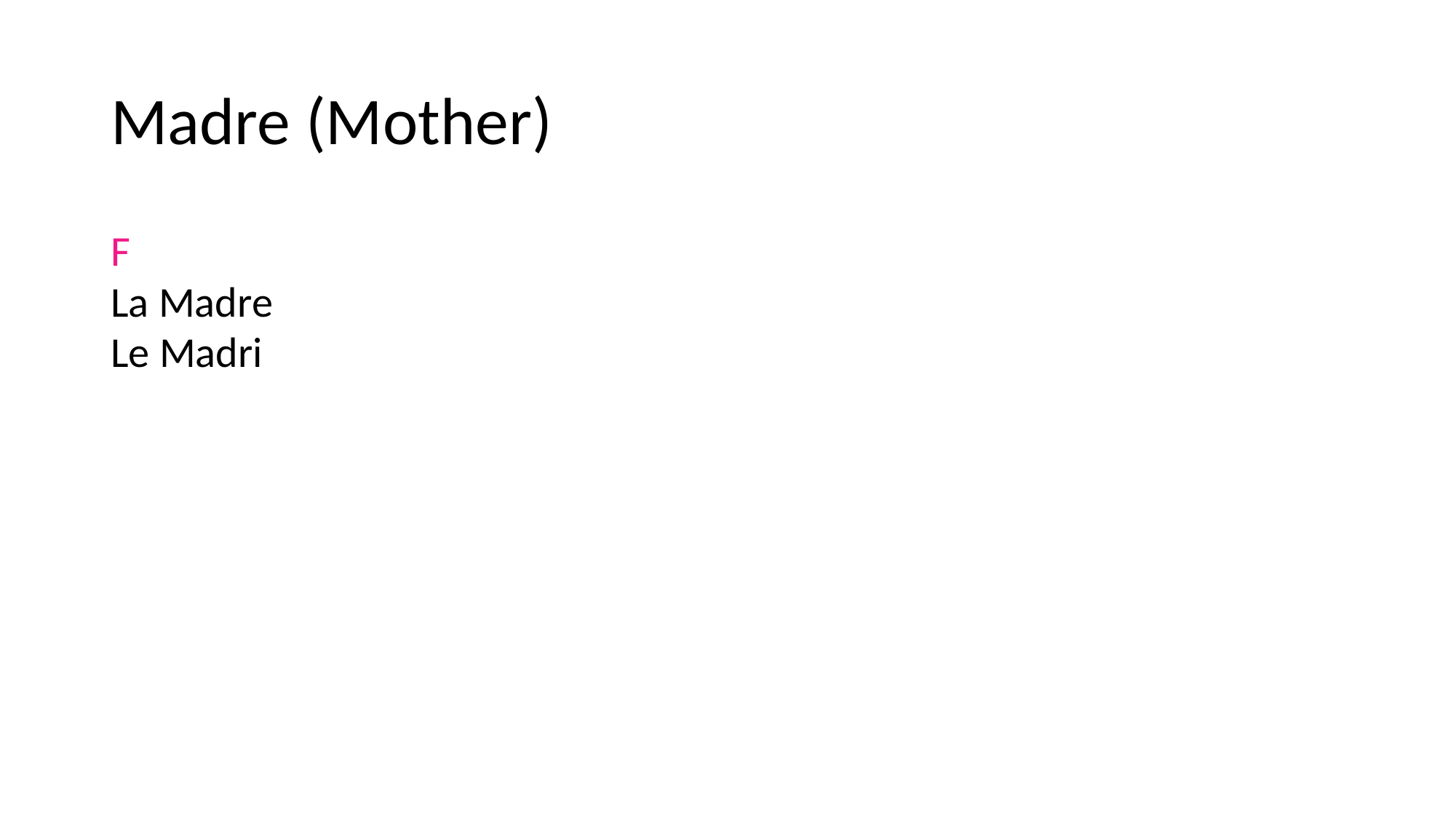

# Madre (Mother)
F
La Madre
Le Madri